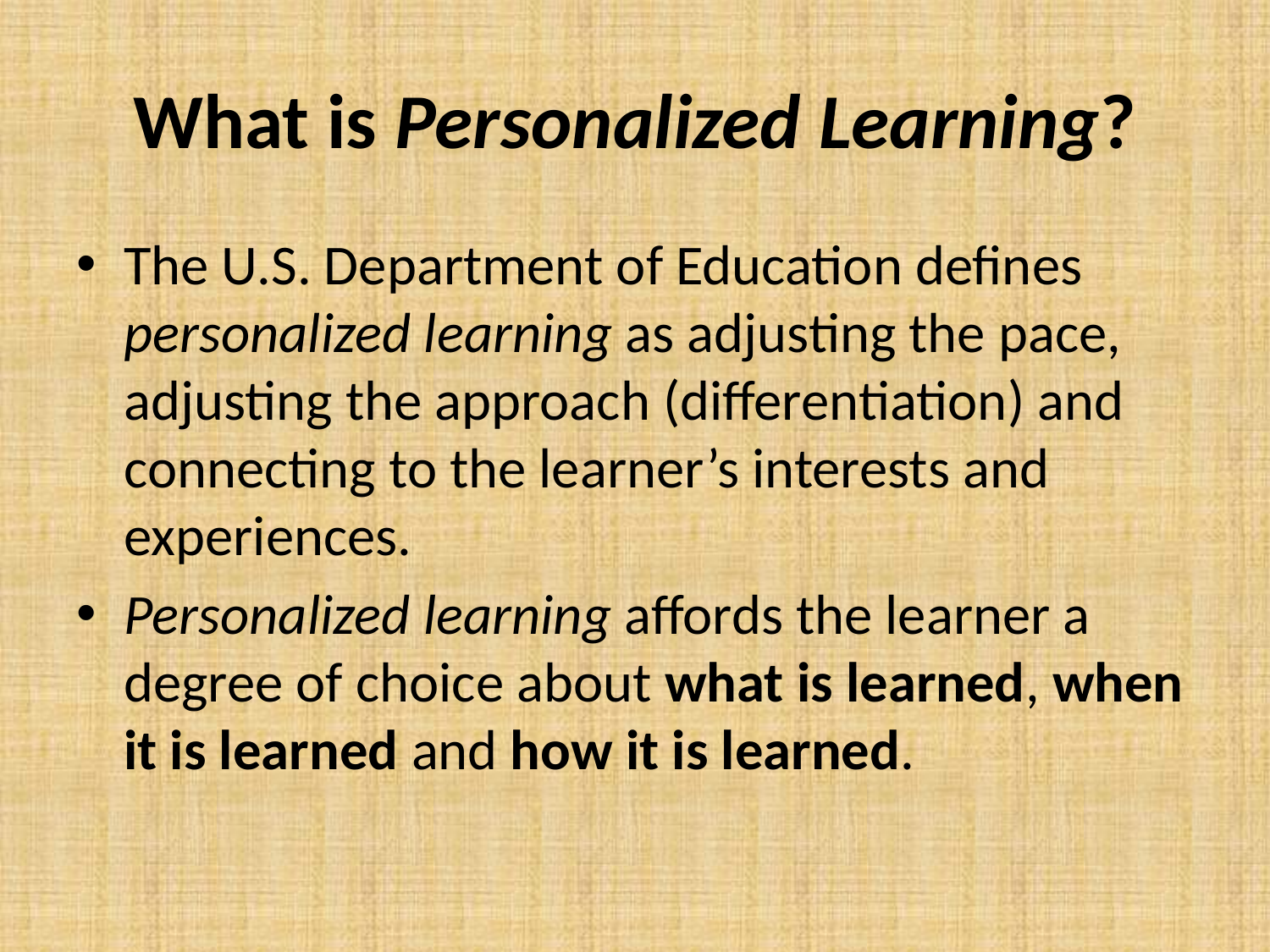

# What is Personalized Learning?
The U.S. Department of Education defines personalized learning as adjusting the pace, adjusting the approach (differentiation) and connecting to the learner’s interests and experiences.
Personalized learning affords the learner a degree of choice about what is learned, when it is learned and how it is learned.